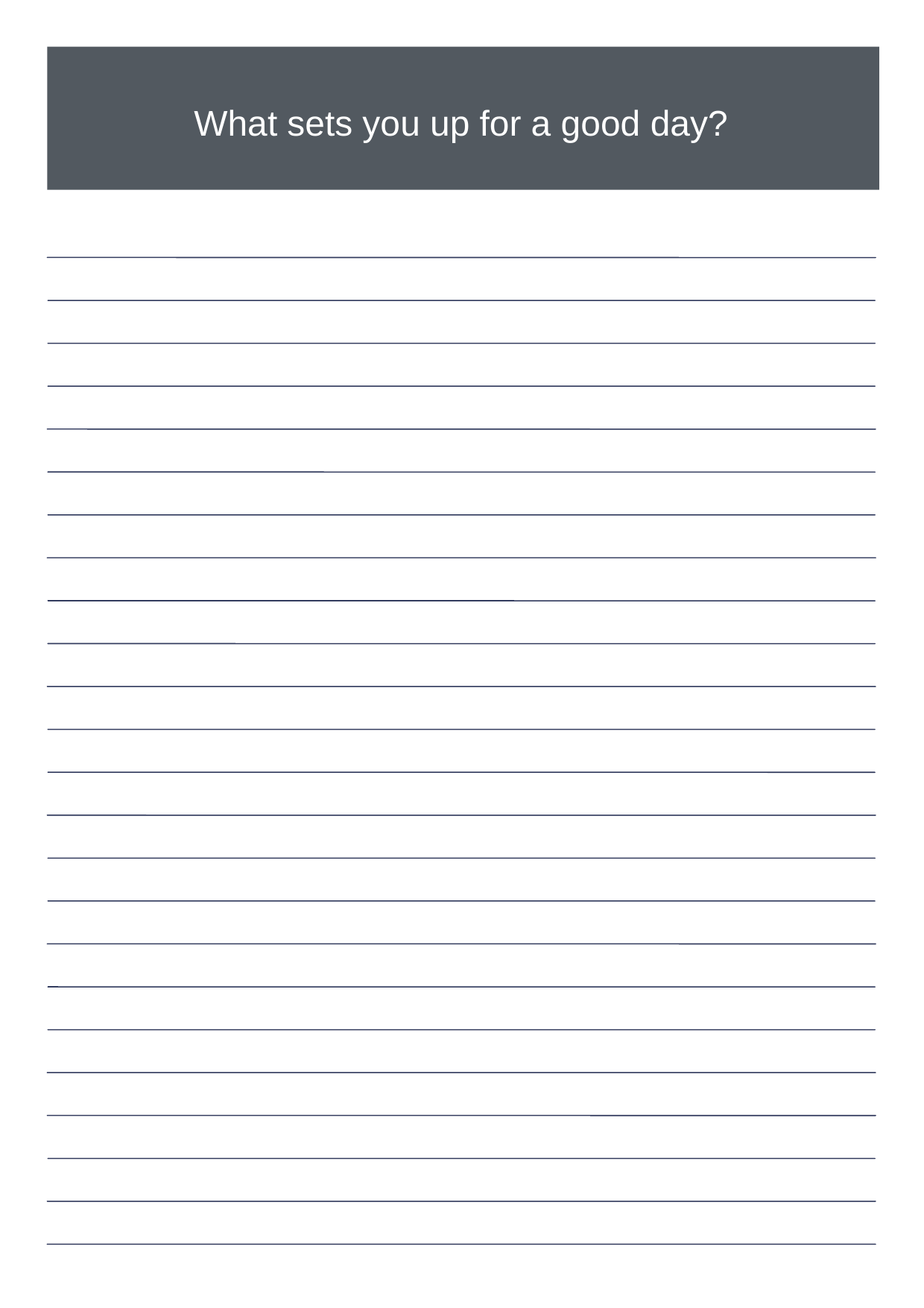

What sets you up for a good day?